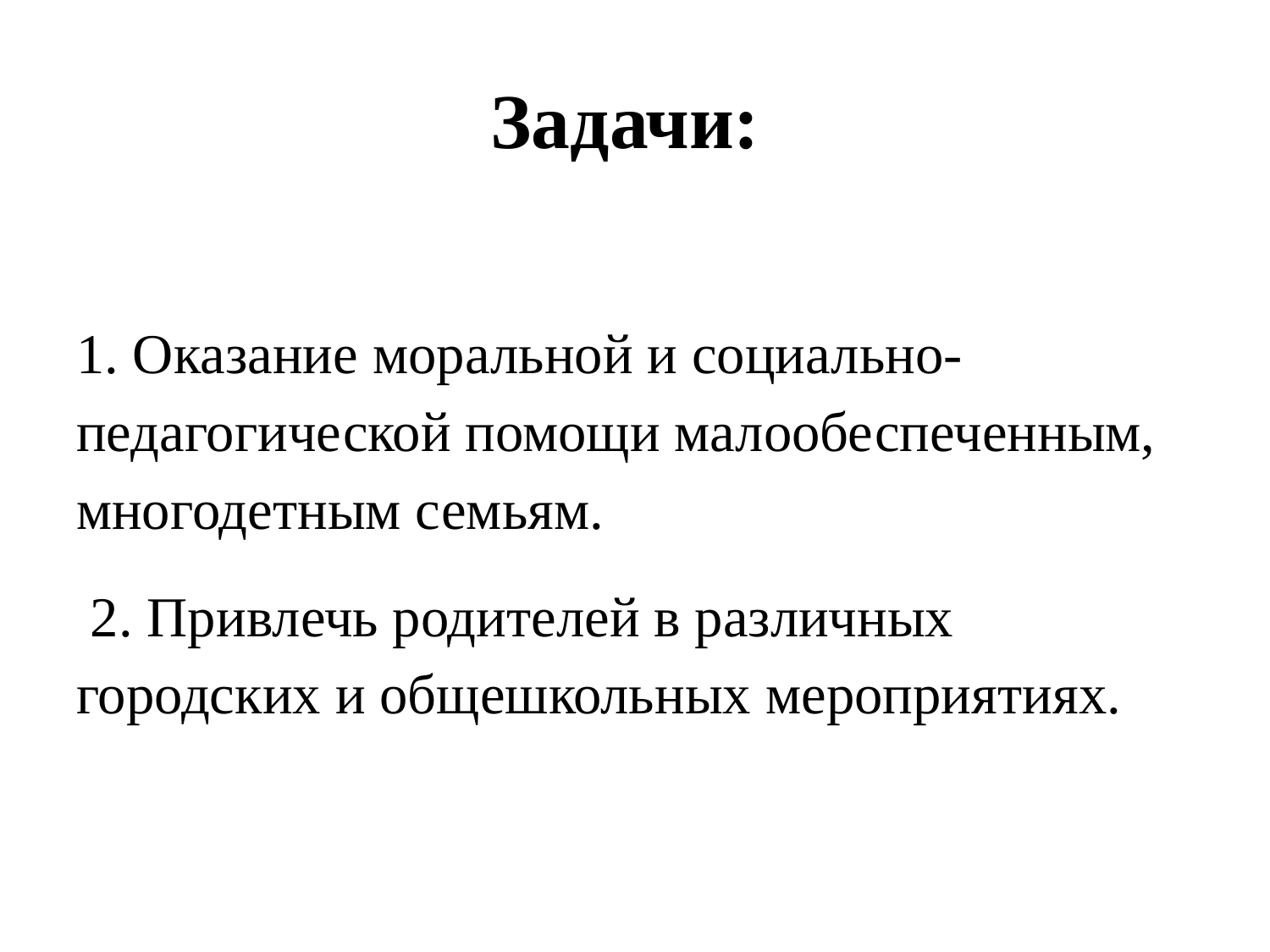

# Задачи:

1. Оказание моральной и социально-педагогической помощи малообеспеченным, многодетным семьям.
 2. Привлечь родителей в различных городских и общешкольных мероприятиях.